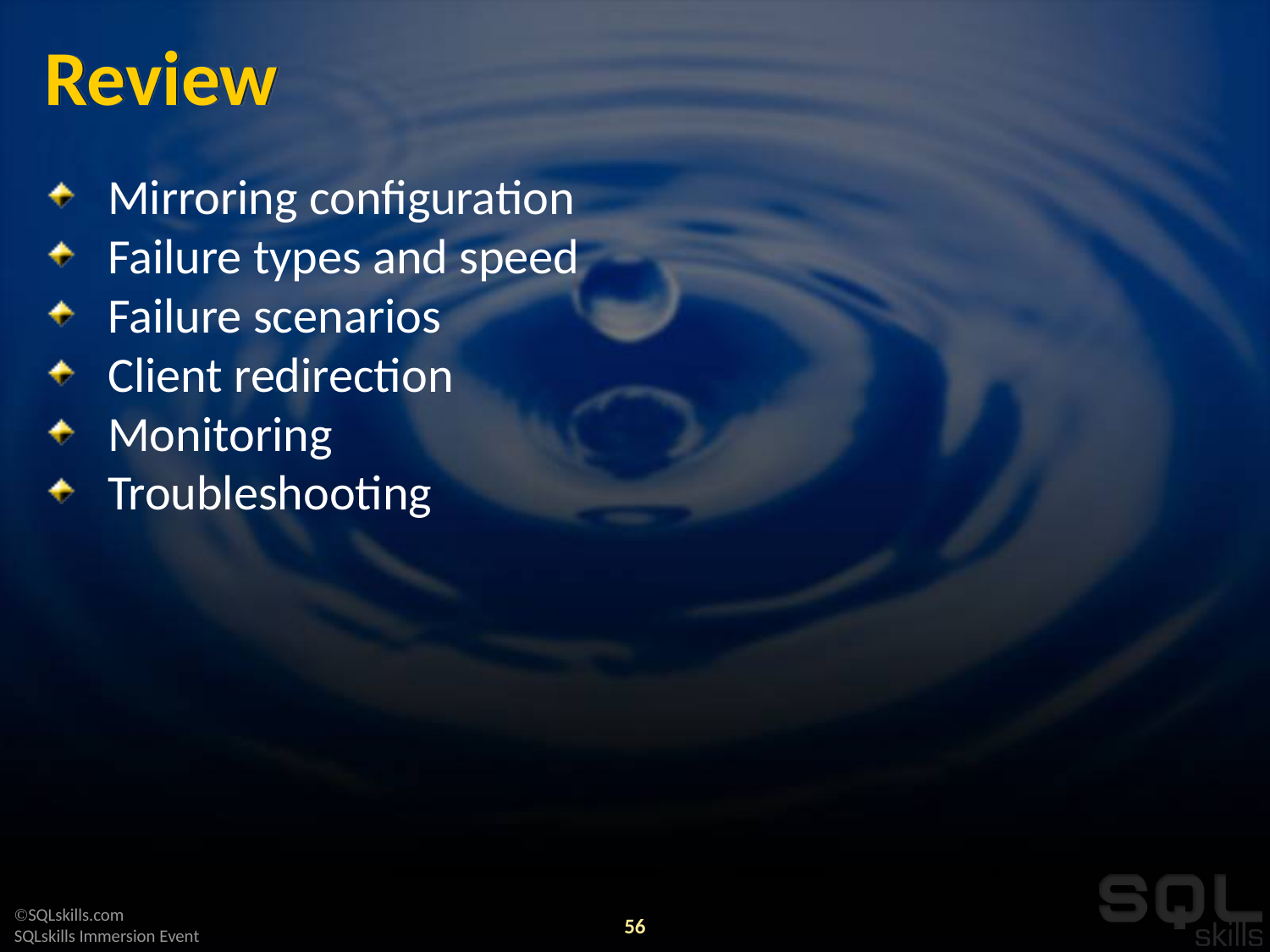

# Review
Mirroring configuration
Failure types and speed
Failure scenarios
Client redirection
Monitoring
Troubleshooting
56